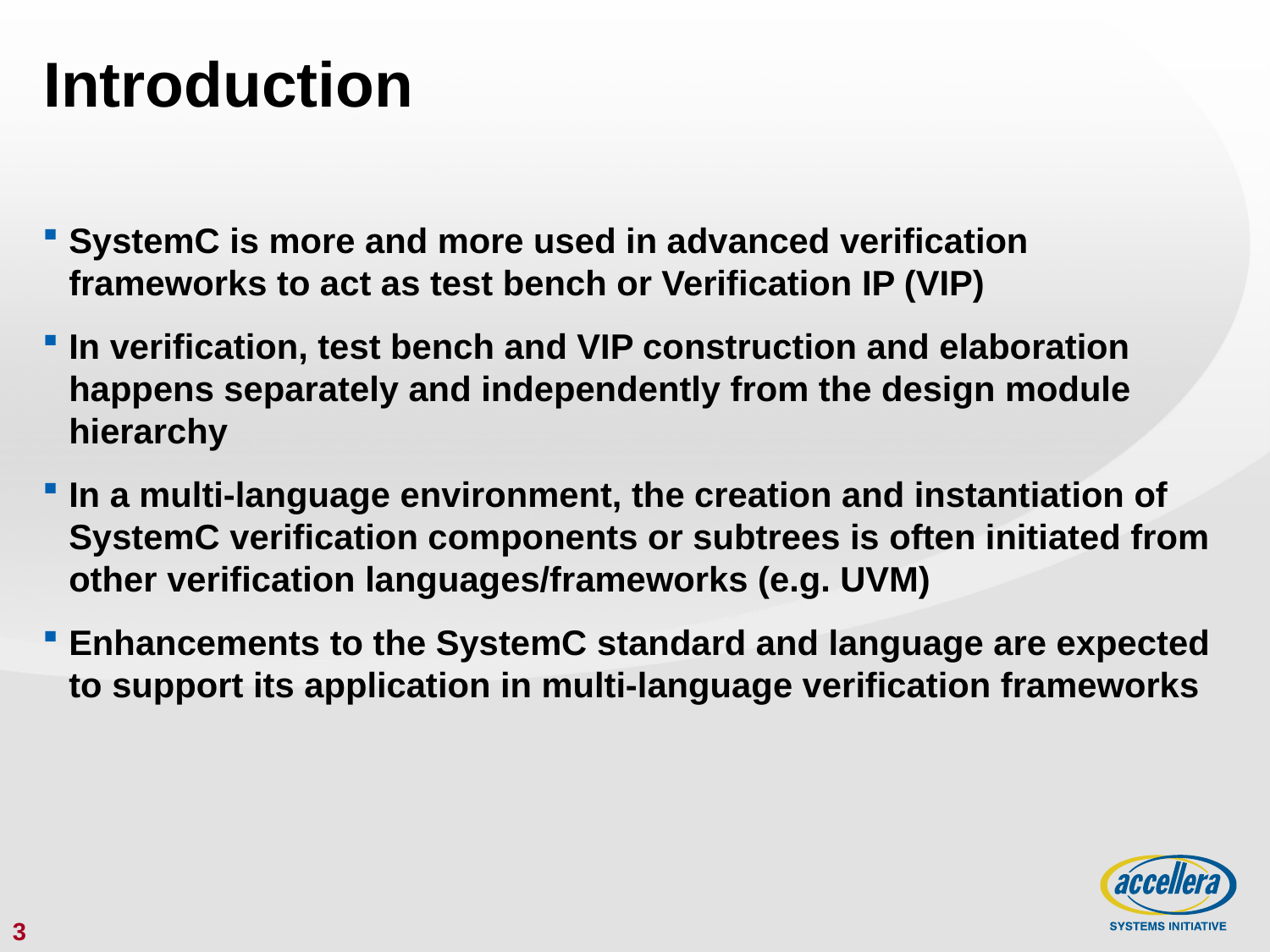

# Introduction

SystemC is more and more used in advanced verification frameworks to act as test bench or Verification IP (VIP)
In verification, test bench and VIP construction and elaboration happens separately and independently from the design module hierarchy
In a multi-language environment, the creation and instantiation of SystemC verification components or subtrees is often initiated from other verification languages/frameworks (e.g. UVM)
Enhancements to the SystemC standard and language are expected to support its application in multi-language verification frameworks

3